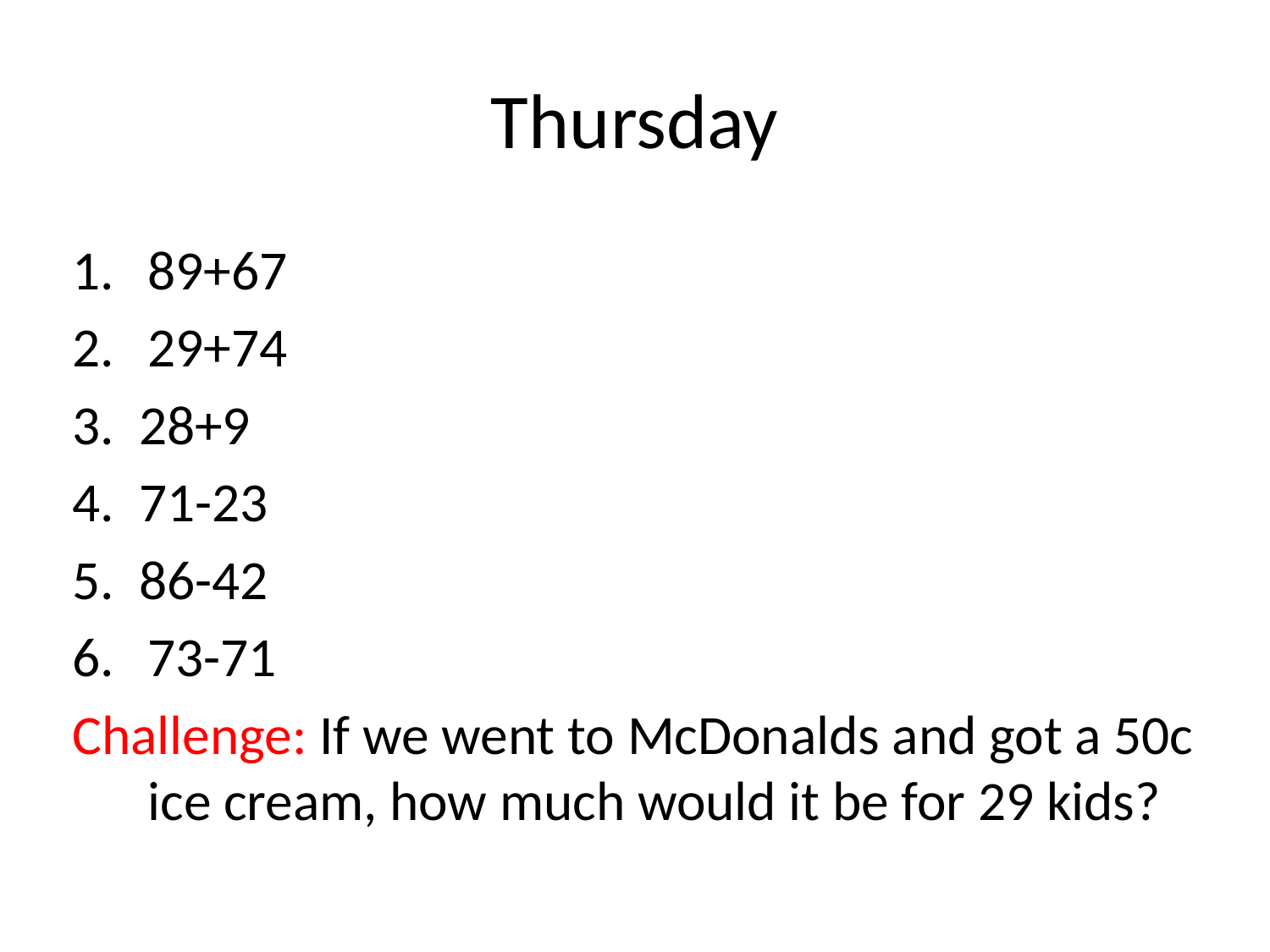

# Thursday
89+67
29+74
3.  28+9
4.  71-23
5.  86-42
73-71
Challenge: If we went to McDonalds and got a 50c ice cream, how much would it be for 29 kids?